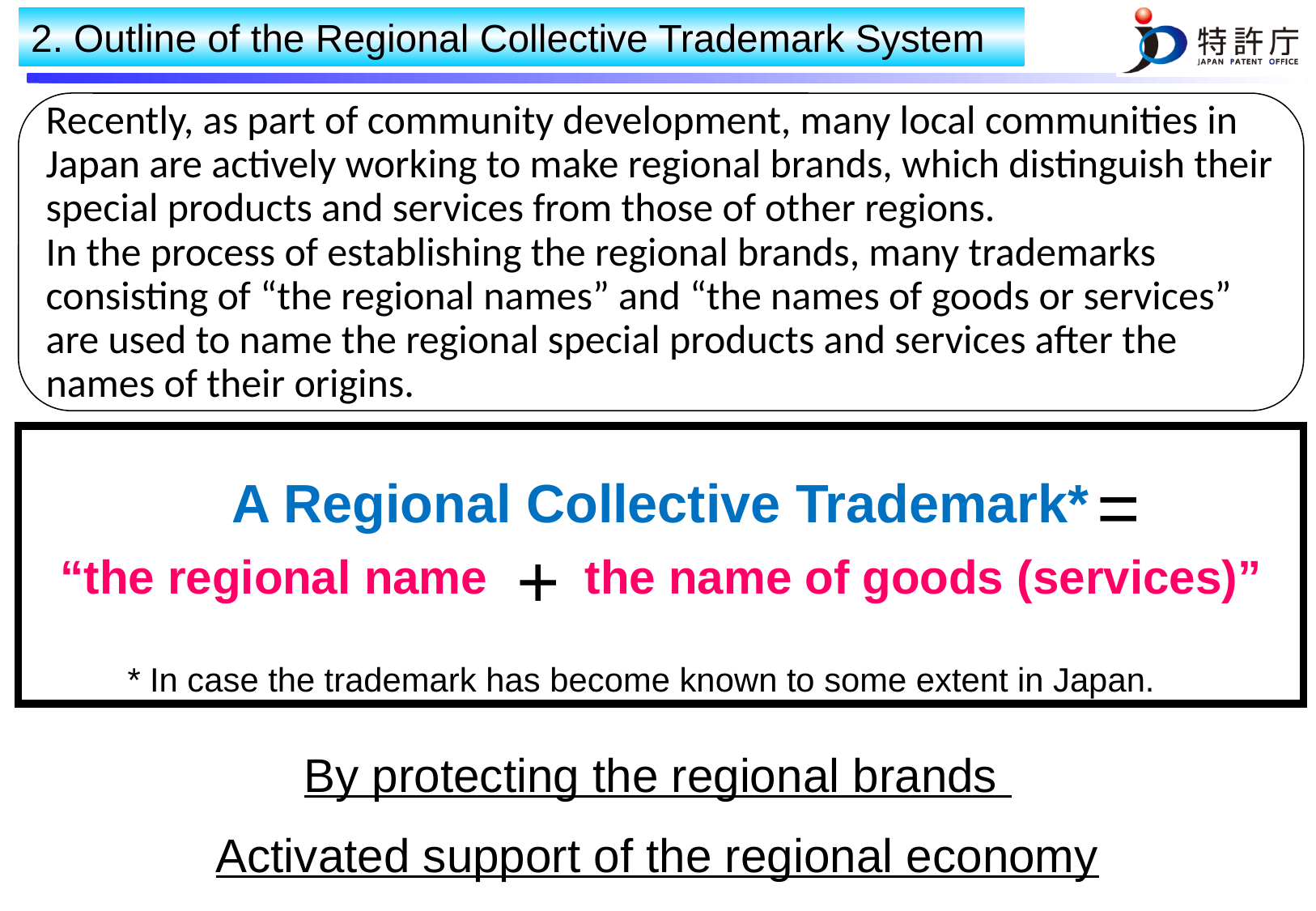

2. Outline of the Regional Collective Trademark System

Recently, as part of community development, many local communities in Japan are actively working to make regional brands, which distinguish their special products and services from those of other regions.
In the process of establishing the regional brands, many trademarks consisting of “the regional names” and “the names of goods or services” are used to name the regional special products and services after the names of their origins.

A Regional Collective Trademark*
“the regional name      the name of goods (services)”

=
+
* In case the trademark has become known to some extent in Japan.
By protecting the regional brands
Activated support of the regional economy